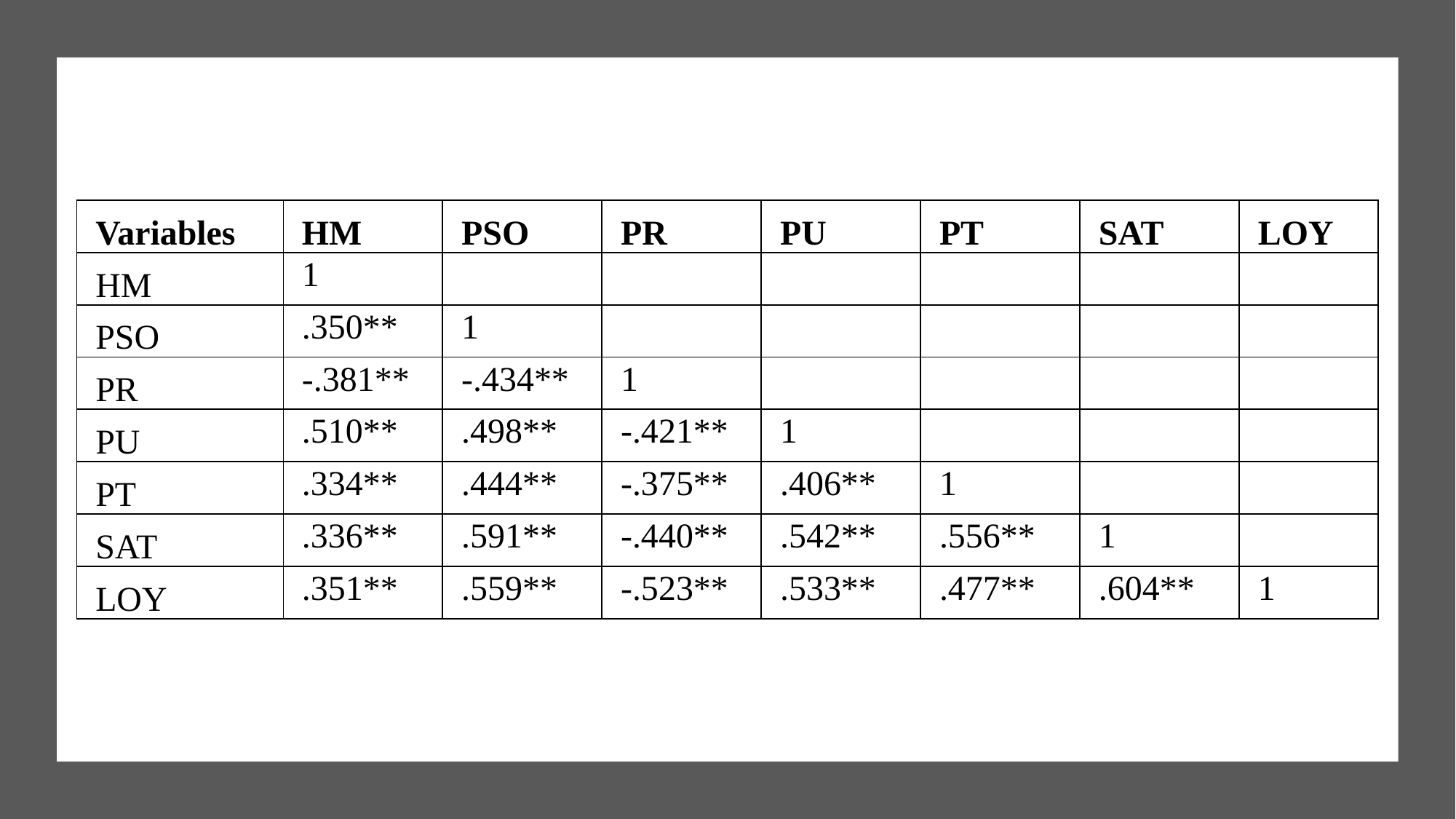

| Variables | HM | PSO | PR | PU | PT | SAT | LOY |
| --- | --- | --- | --- | --- | --- | --- | --- |
| HM | 1 |  |  |  |  |  |  |
| PSO | .350\*\* | 1 |  |  |  |  |  |
| PR | -.381\*\* | -.434\*\* | 1 |  |  |  |  |
| PU | .510\*\* | .498\*\* | -.421\*\* | 1 |  |  |  |
| PT | .334\*\* | .444\*\* | -.375\*\* | .406\*\* | 1 |  |  |
| SAT | .336\*\* | .591\*\* | -.440\*\* | .542\*\* | .556\*\* | 1 |  |
| LOY | .351\*\* | .559\*\* | -.523\*\* | .533\*\* | .477\*\* | .604\*\* | 1 |